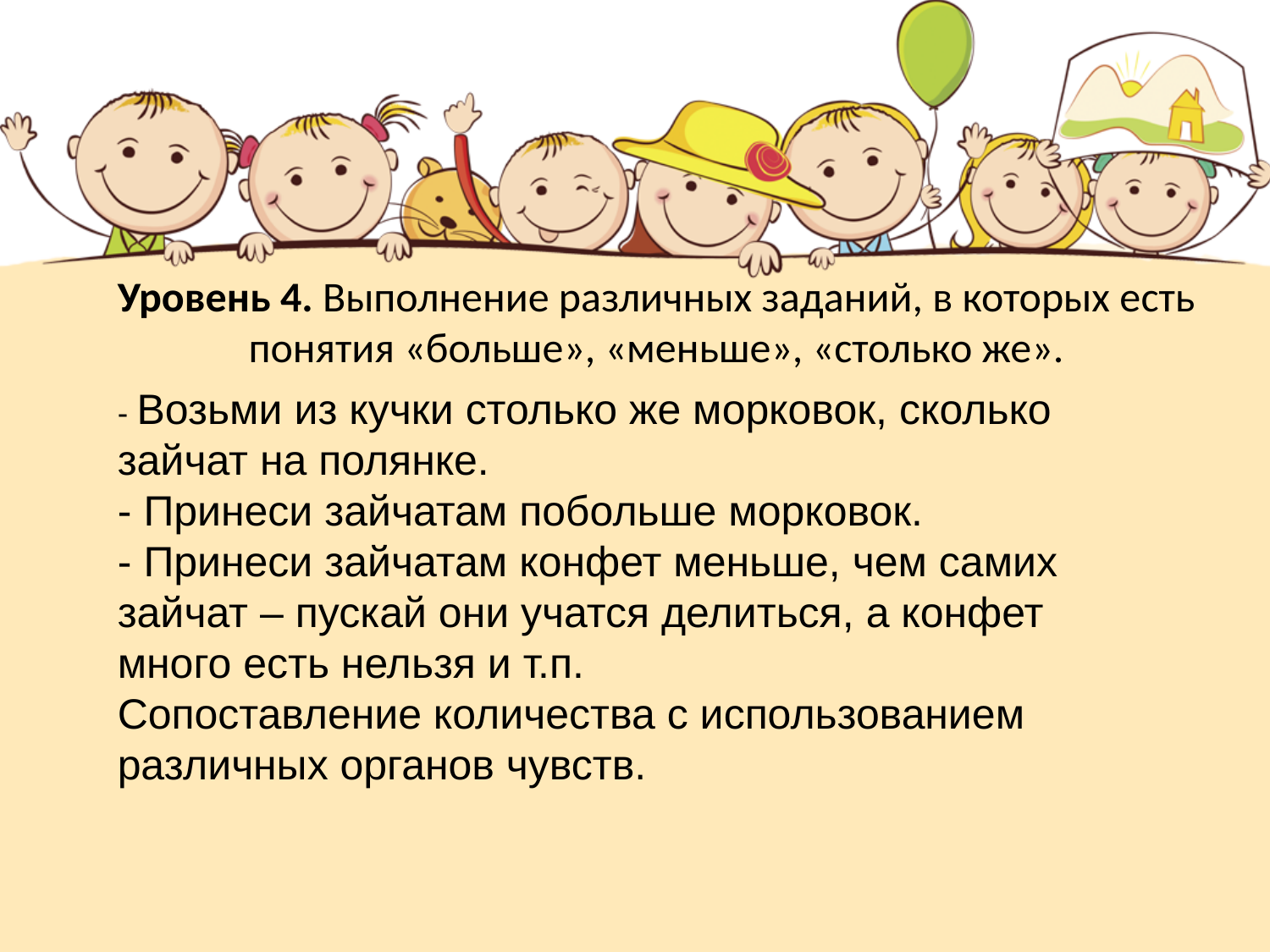

# Уровень 4. Выполнение различных заданий, в которых есть понятия «больше», «меньше», «столько же».
- Возьми из кучки столько же морковок, сколько зайчат на полянке.
- Принеси зайчатам побольше морковок.
- Принеси зайчатам конфет меньше, чем самих зайчат – пускай они учатся делиться, а конфет много есть нельзя и т.п.
Сопоставление количества с использованием различных органов чувств.